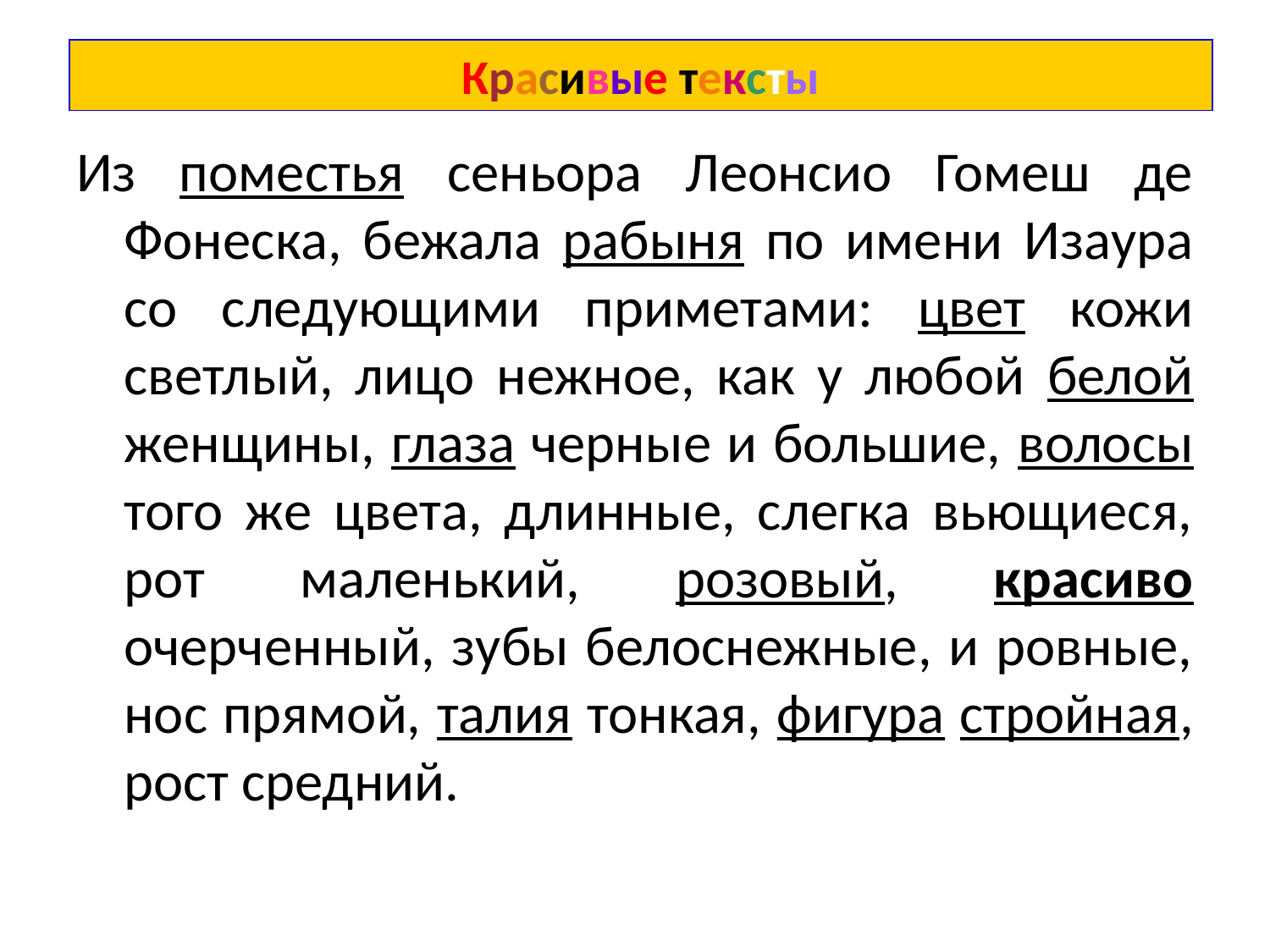

# Красивые тексты
Из поместья сеньора Леонсио Гомеш де Фонеска, бежала рабыня по имени Изаура со следующими приметами: цвет кожи светлый, лицо нежное, как у любой белой женщины, глаза черные и большие, волосы того же цвета, длинные, слегка вьющиеся, рот маленький, розовый, красиво очерченный, зубы белоснежные, и ровные, нос прямой, талия тонкая, фигура стройная, рост средний.